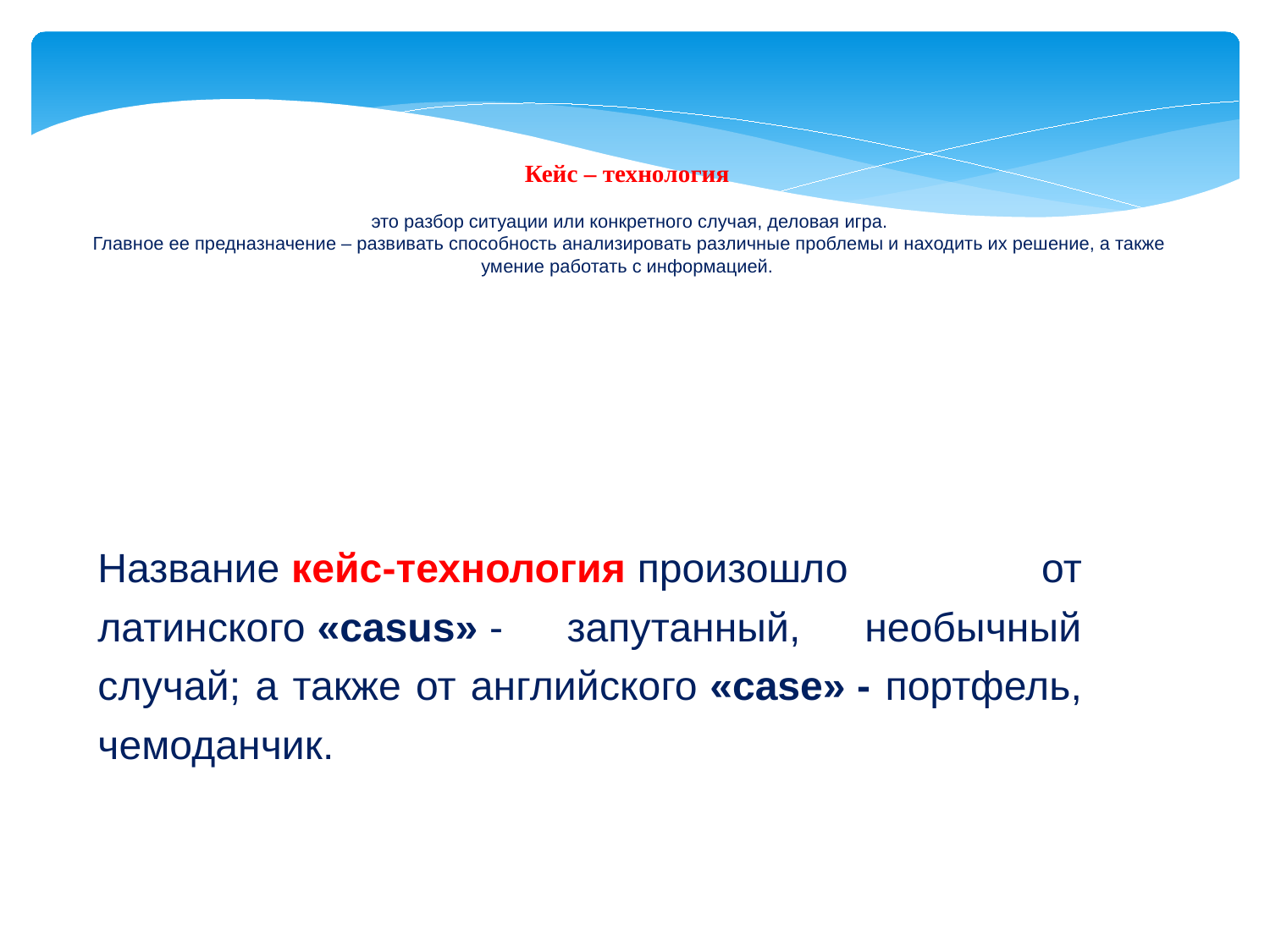

Кейс – технология
это разбор ситуации или конкретного случая, деловая игра.
Главное ее предназначение – развивать способность анализировать различные проблемы и находить их решение, а также умение работать с информацией.
Название кейс-технология произошло от латинского «casus» - запутанный, необычный случай; а также от английского «case» - портфель, чемоданчик.